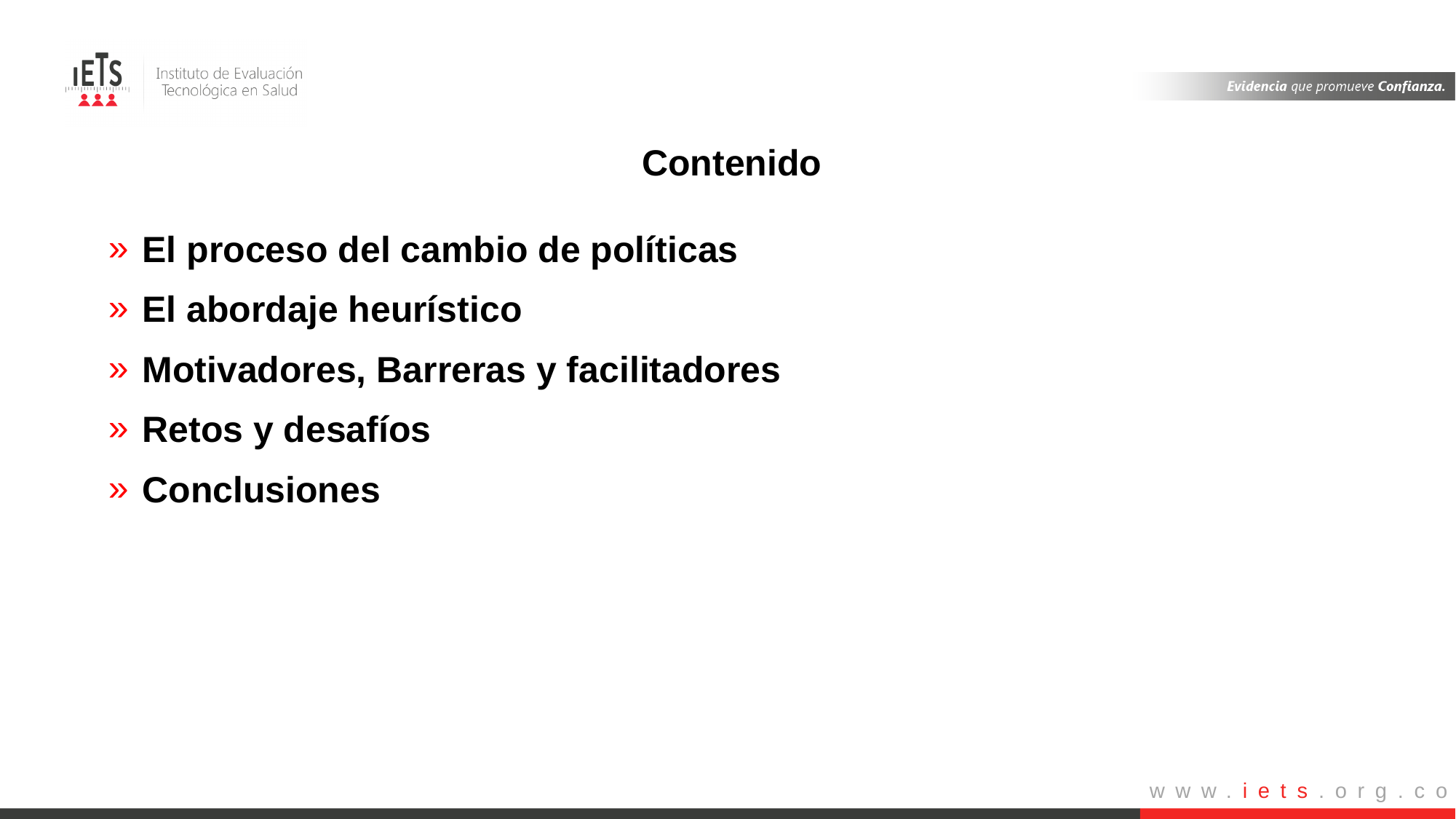

Contenido
El proceso del cambio de políticas
El abordaje heurístico
Motivadores, Barreras y facilitadores
Retos y desafíos
Conclusiones